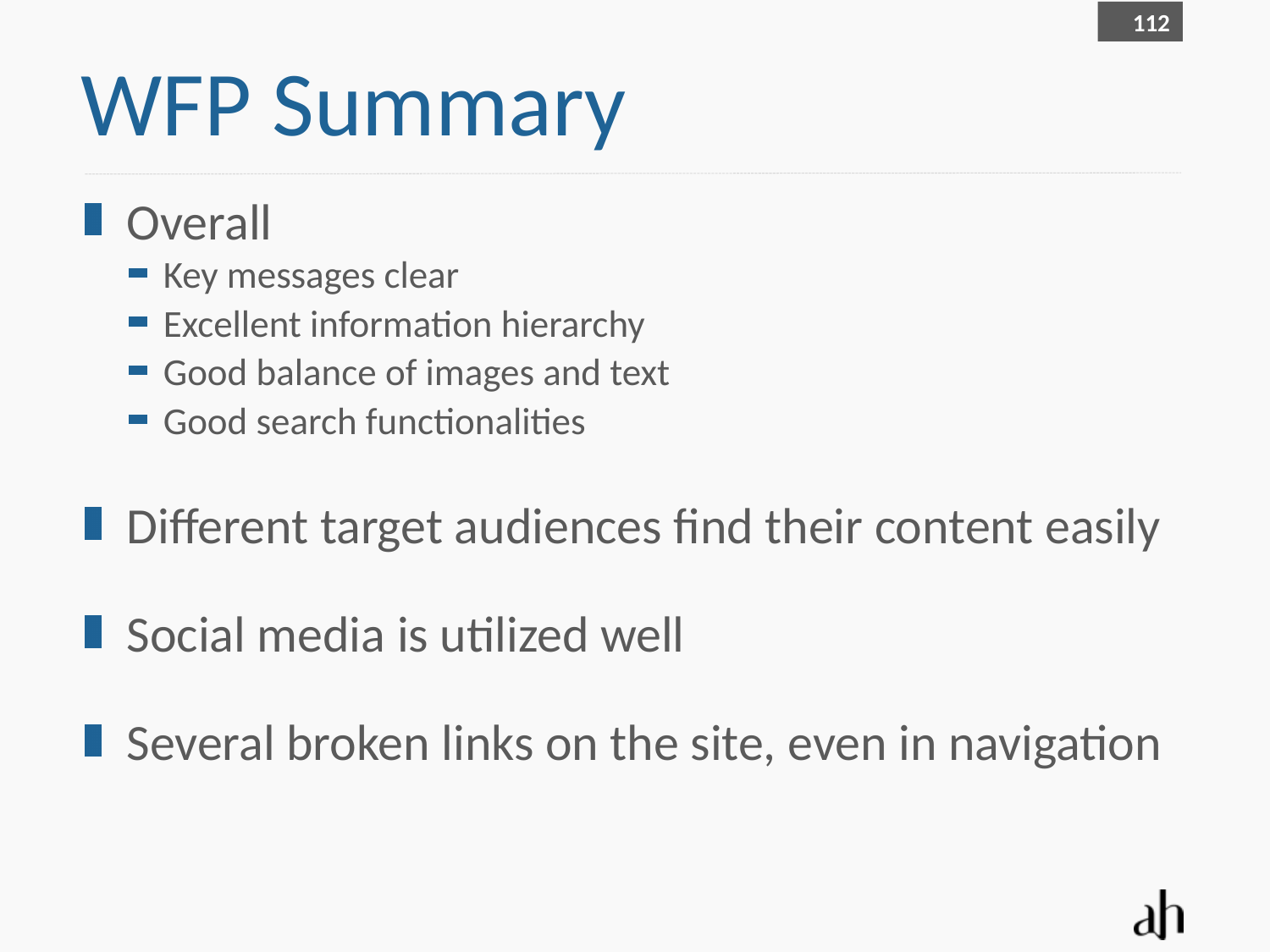

112
# WFP Summary

Overall
Key messages clear
Excellent information hierarchy
Good balance of images and text
Good search functionalities
Different target audiences find their content easily
Social media is utilized well
Several broken links on the site, even in navigation